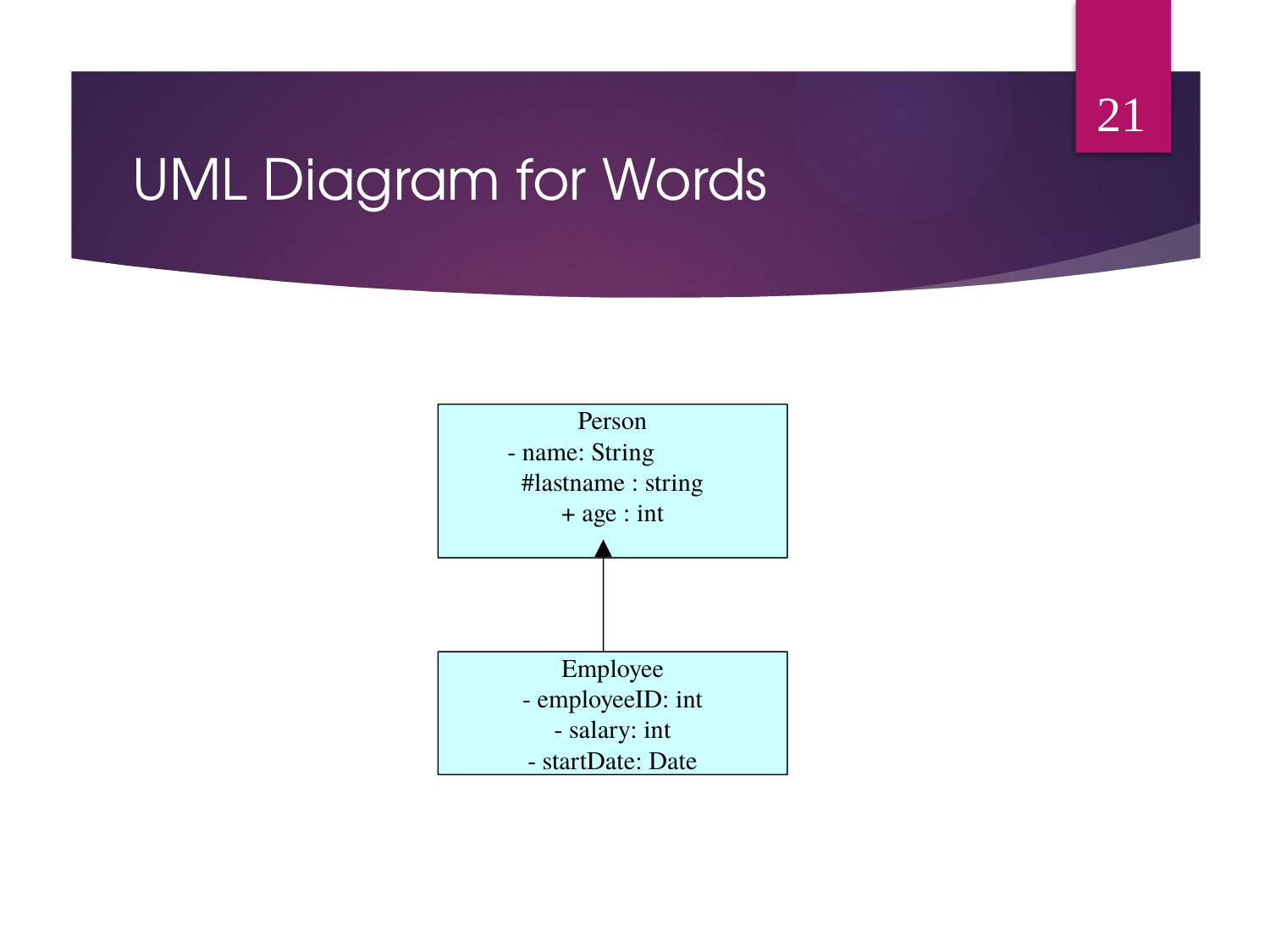

21
# UML Diagram for Words
Person
- name: String
#lastname : string
+ age : int

Employee
- employeeID: int
- salary: int
- startDate: Date